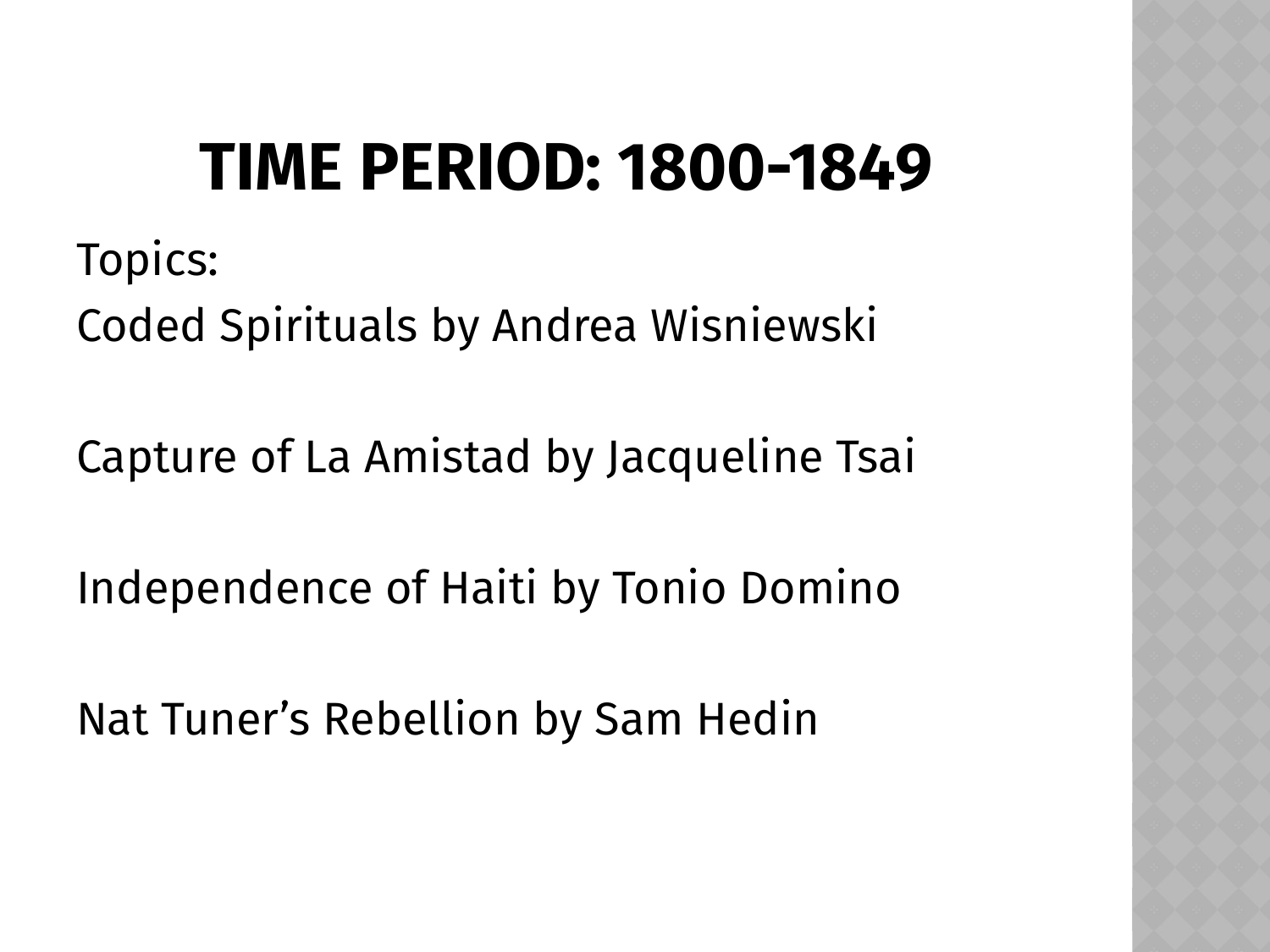

# Time Period: 1800-1849
Topics:
Coded Spirituals by Andrea Wisniewski

Capture of La Amistad by Jacqueline Tsai

Independence of Haiti by Tonio Domino

Nat Tuner’s Rebellion by Sam Hedin